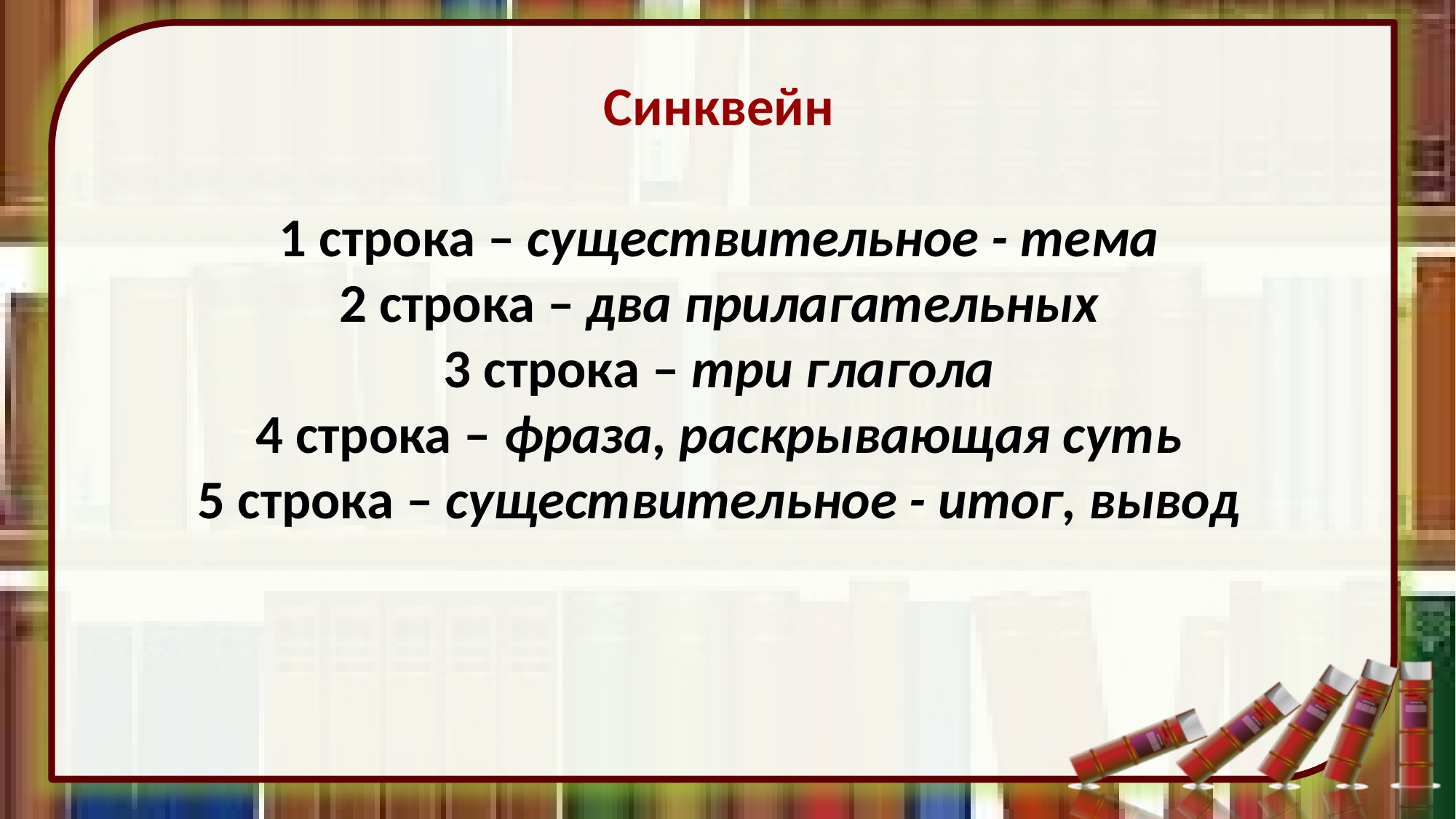

Синквейн

1 строка – существительное - тема
2 строка – два прилагательных
3 строка – три глагола
4 строка – фраза, раскрывающая суть
5 строка – существительное - итог, вывод